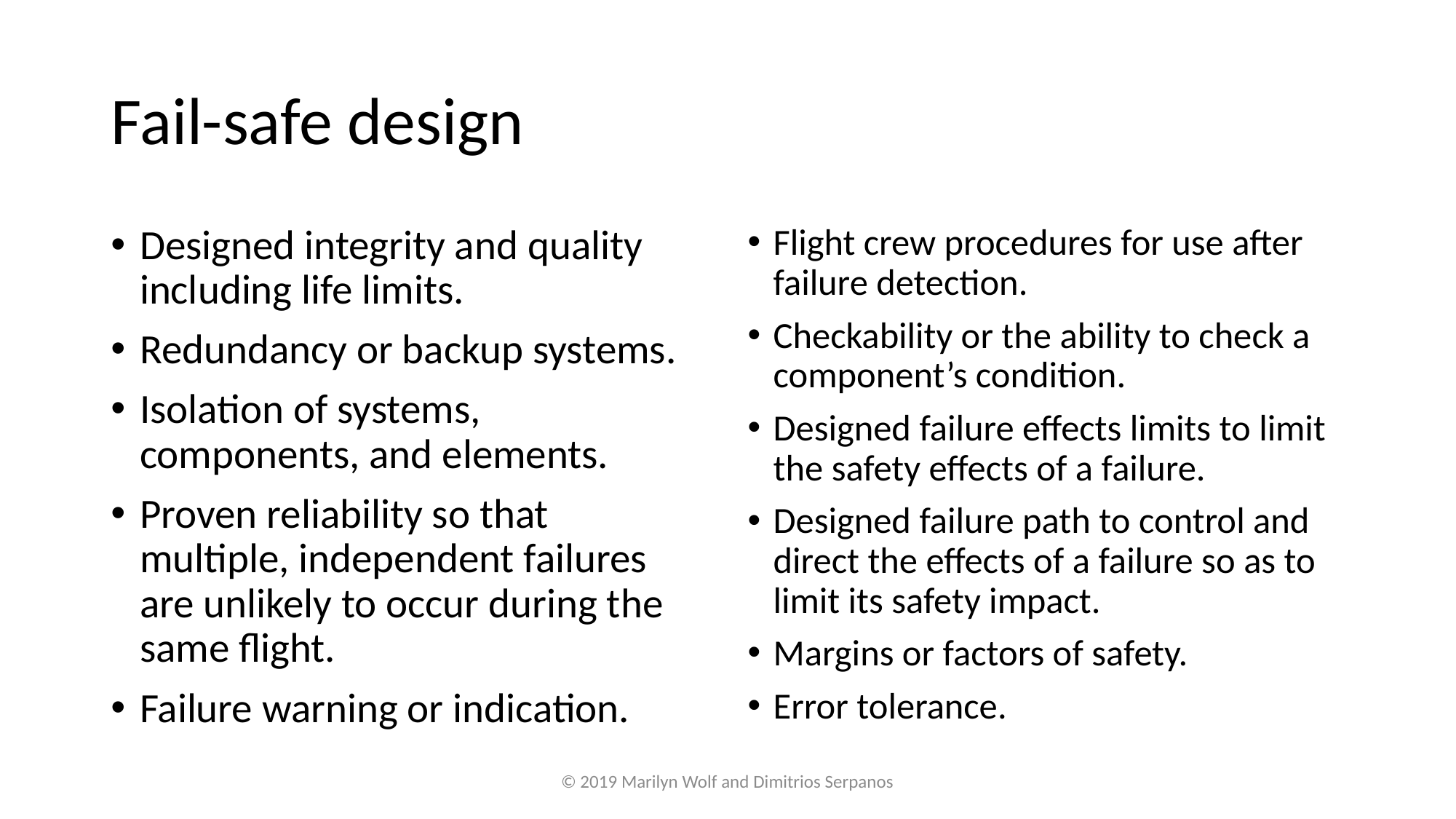

# Fail-safe design
Designed integrity and quality including life limits.
Redundancy or backup systems.
Isolation of systems, components, and elements.
Proven reliability so that multiple, independent failures are unlikely to occur during the same flight.
Failure warning or indication.
Flight crew procedures for use after failure detection.
Checkability or the ability to check a component’s condition.
Designed failure effects limits to limit the safety effects of a failure.
Designed failure path to control and direct the effects of a failure so as to limit its safety impact.
Margins or factors of safety.
Error tolerance.
© 2019 Marilyn Wolf and Dimitrios Serpanos